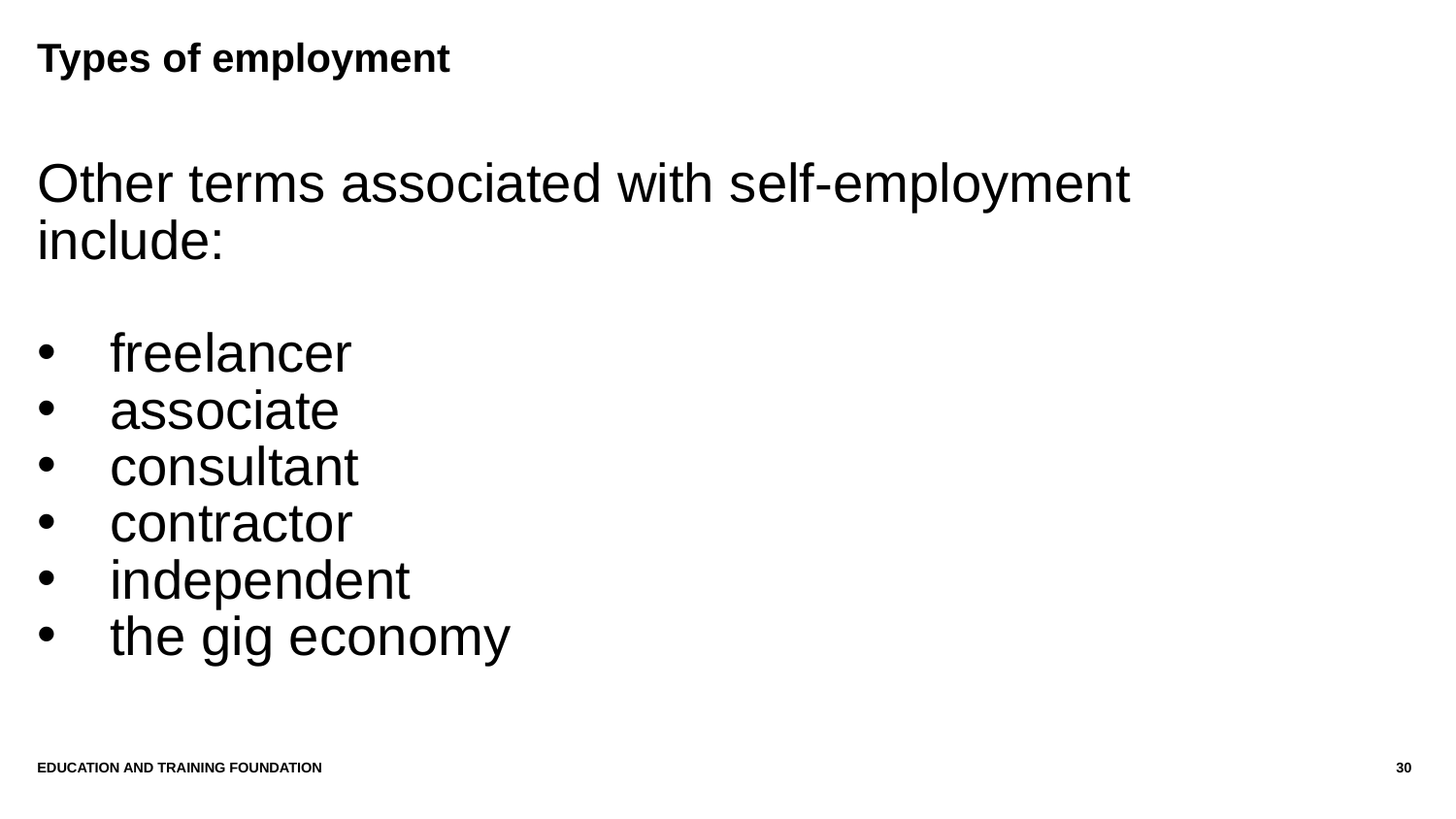

# Types of employment
Other terms associated with self-employment include:

freelancer
associate
consultant
contractor
independent
the gig economy

Education and Training Foundation
30